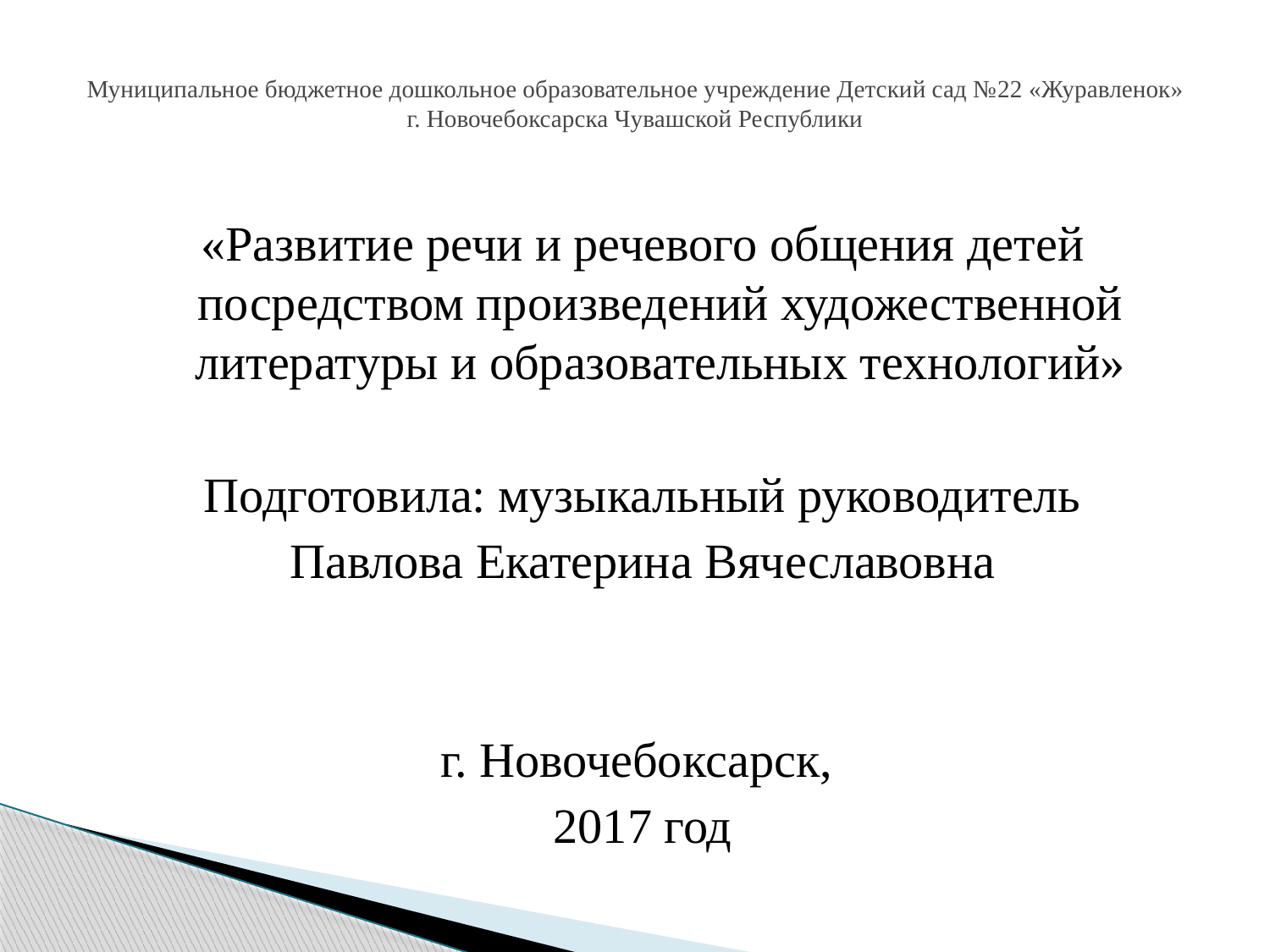

# Муниципальное бюджетное дошкольное образовательное учреждение Детский сад №22 «Журавленок» г. Новочебоксарска Чувашской Республики
«Развитие речи и речевого общения детей посредством произведений художественной литературы и образовательных технологий»

 Подготовила: музыкальный руководитель
Павлова Екатерина Вячеславовна

г. Новочебоксарск,
2017 год